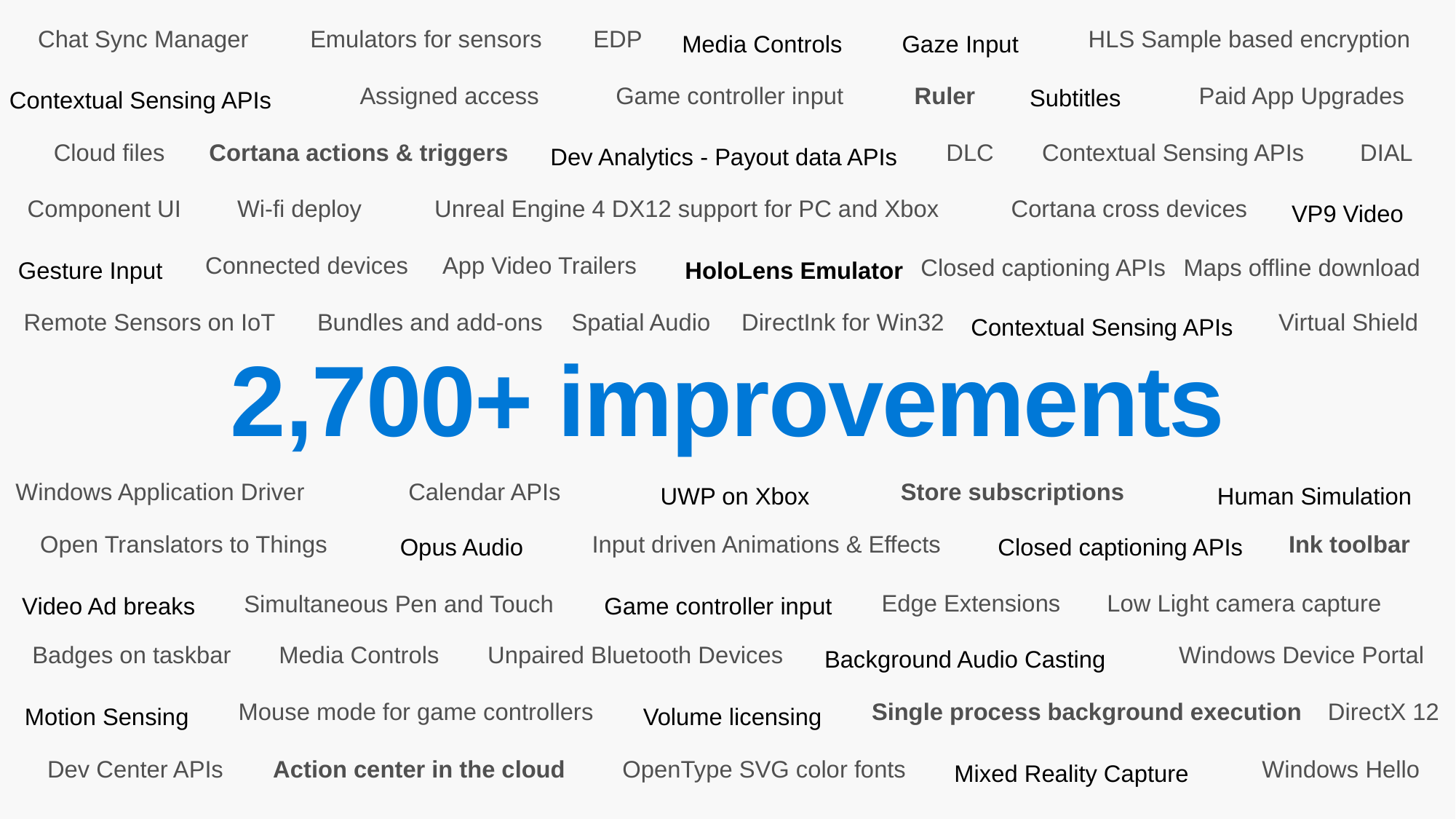

Chat Sync Manager
Emulators for sensors
EDP
Media Controls
Gaze Input
HLS Sample based encryption
Subtitles
Contextual Sensing APIs
Assigned access
Game controller input
Ruler
Paid App Upgrades
Cloud files
Cortana actions & triggers
Dev Analytics - Payout data APIs
DLC
Contextual Sensing APIs
DIAL
Component UI
Wi-fi deploy
Unreal Engine 4 DX12 support for PC and Xbox
Cortana cross devices
VP9 Video
Gesture Input
Connected devices
App Video Trailers
HoloLens Emulator
Closed captioning APIs
Maps offline download
Remote Sensors on IoT
Bundles and add-ons
Spatial Audio
DirectInk for Win32
Contextual Sensing APIs
Virtual Shield
2,700+ improvements
Windows Application Driver
Calendar APIs
UWP on Xbox
Store subscriptions
Human Simulation
Opus Audio
Closed captioning APIs
Open Translators to Things
Input driven Animations & Effects
Ink toolbar
Video Ad breaks
Game controller input
Edge Extensions
Low Light camera capture
Simultaneous Pen and Touch
Badges on taskbar
Media Controls
Unpaired Bluetooth Devices
Background Audio Casting
Windows Device Portal
Motion Sensing
Mouse mode for game controllers
Volume licensing
Single process background execution
DirectX 12
Dev Center APIs
Action center in the cloud
OpenType SVG color fonts
Mixed Reality Capture
Windows Hello